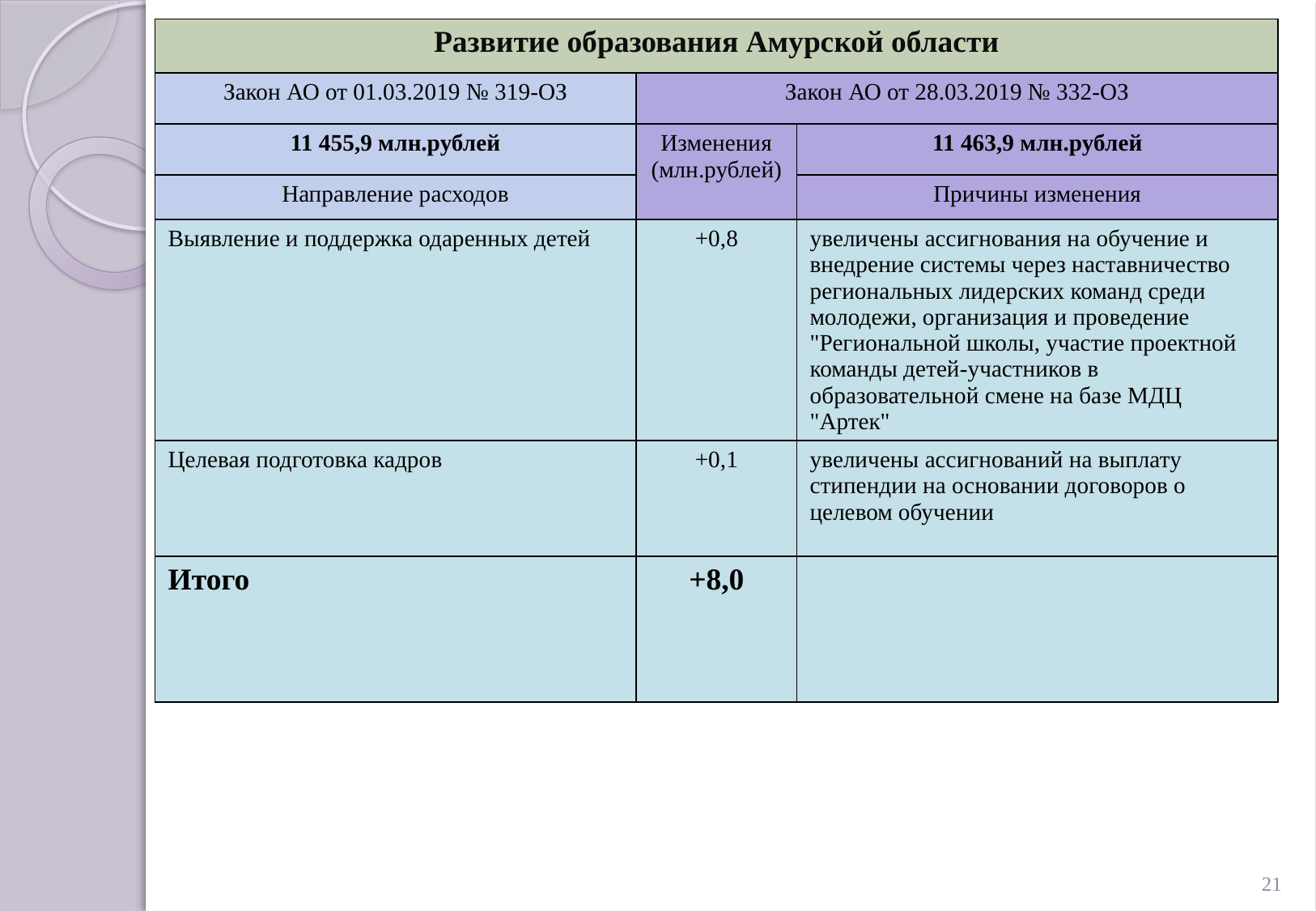

| Развитие образования Амурской области |  |  |
| --- | --- | --- |
| Закон АО от 01.03.2019 № 319-ОЗ | Закон АО от 28.03.2019 № 332-ОЗ |  |
| 11 455,9 млн.рублей | Изменения (млн.рублей) | 11 463,9 млн.рублей |
| Направление расходов |  | Причины изменения |
| Выявление и поддержка одаренных детей | +0,8 | увеличены ассигнования на обучение и внедрение системы через наставничество региональных лидерских команд среди молодежи, организация и проведение "Региональной школы, участие проектной команды детей-участников в образовательной смене на базе МДЦ "Артек" |
| Целевая подготовка кадров | +0,1 | увеличены ассигнований на выплату стипендии на основании договоров о целевом обучении |
| Итого | +8,0 |  |
21